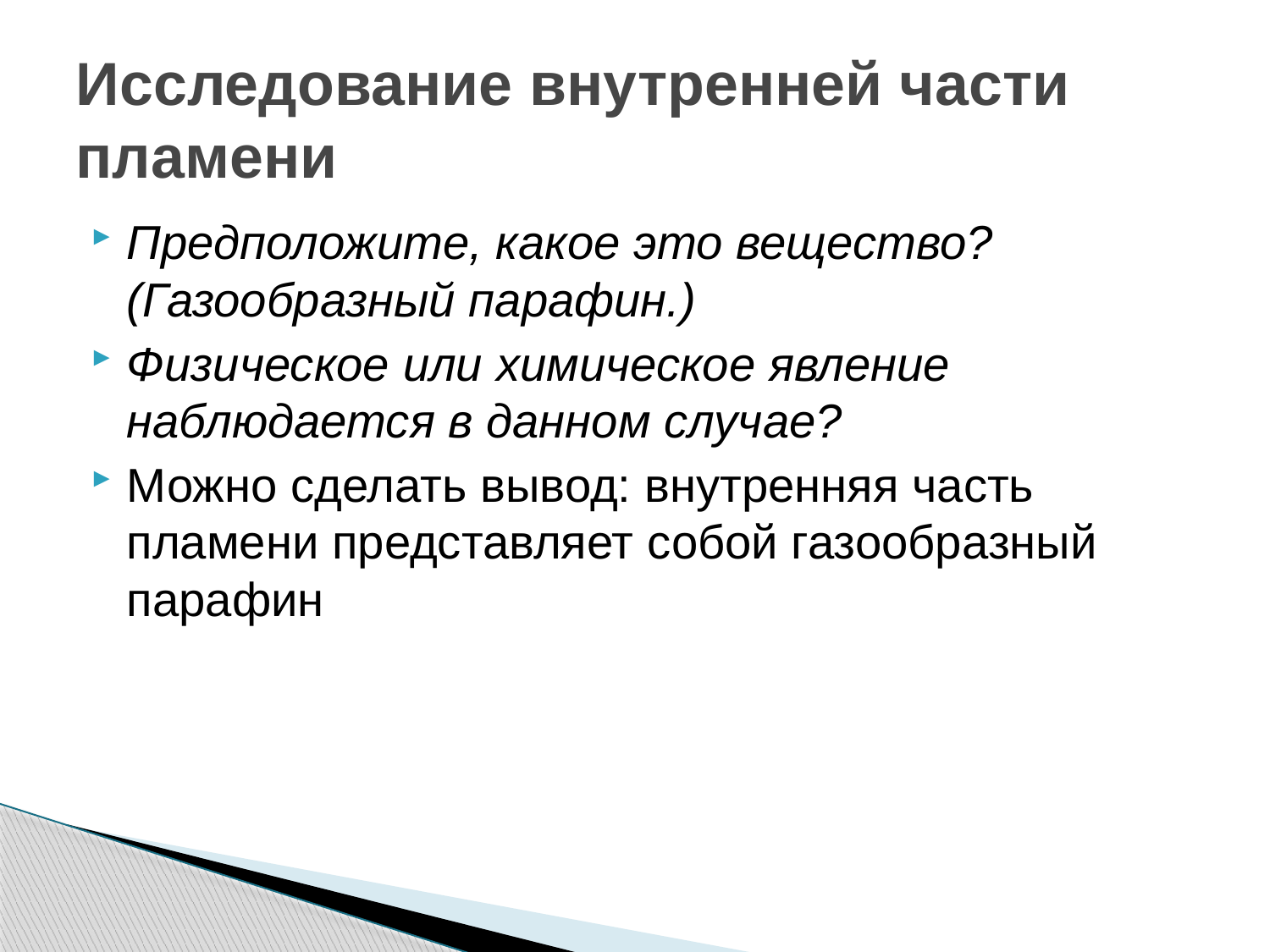

# Исследование внутренней части пламени
Предположите, какое это вещество? (Газообразный парафин.)
Физическое или химическое явление наблюдается в данном случае?
Можно сделать вывод: внутренняя часть пламени представляет собой газообразный парафин